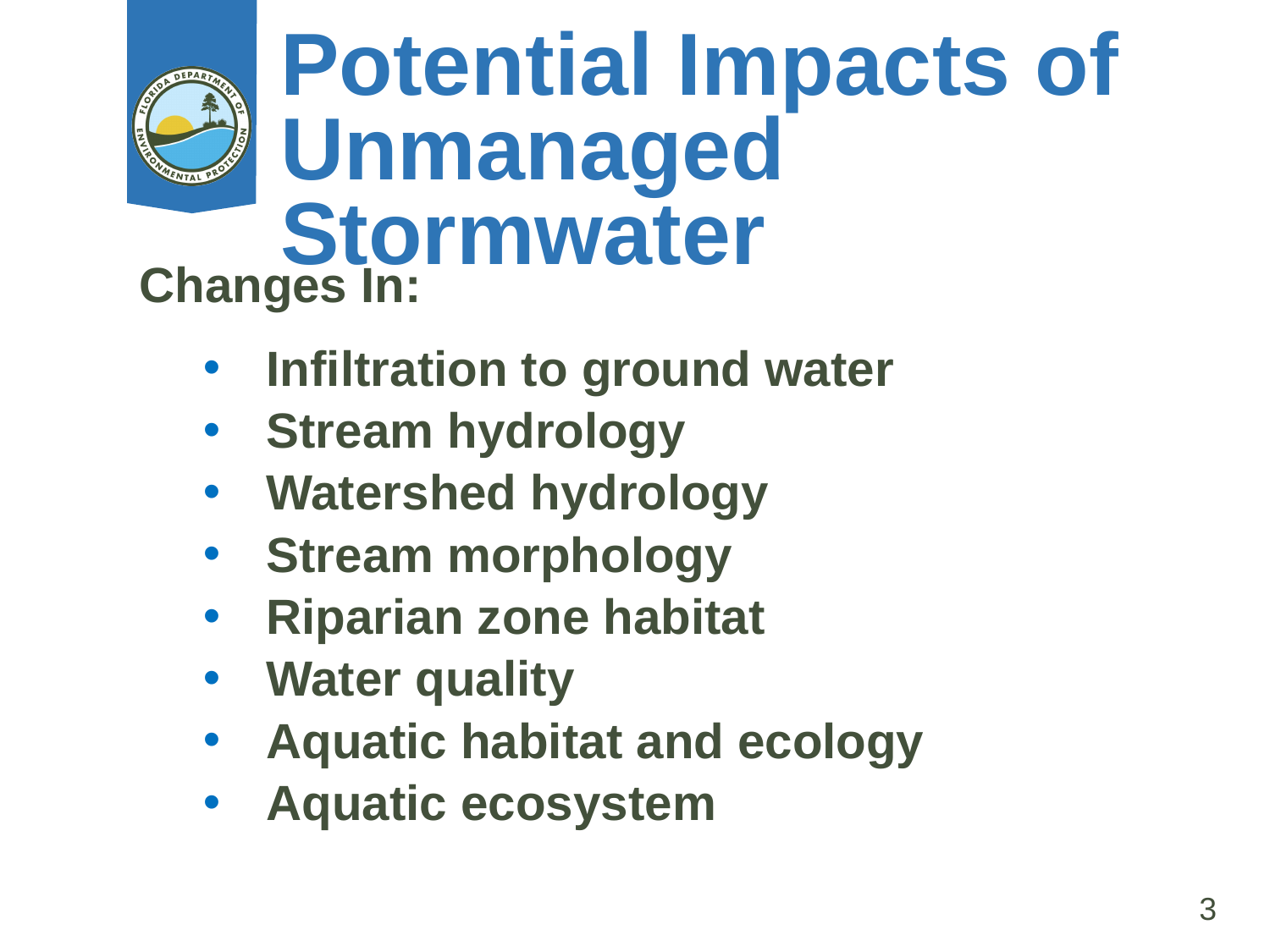

# Potential Impacts of Unmanaged Stormwater
Changes In:
Infiltration to ground water
Stream hydrology
Watershed hydrology
Stream morphology
Riparian zone habitat
Water quality
Aquatic habitat and ecology
Aquatic ecosystem